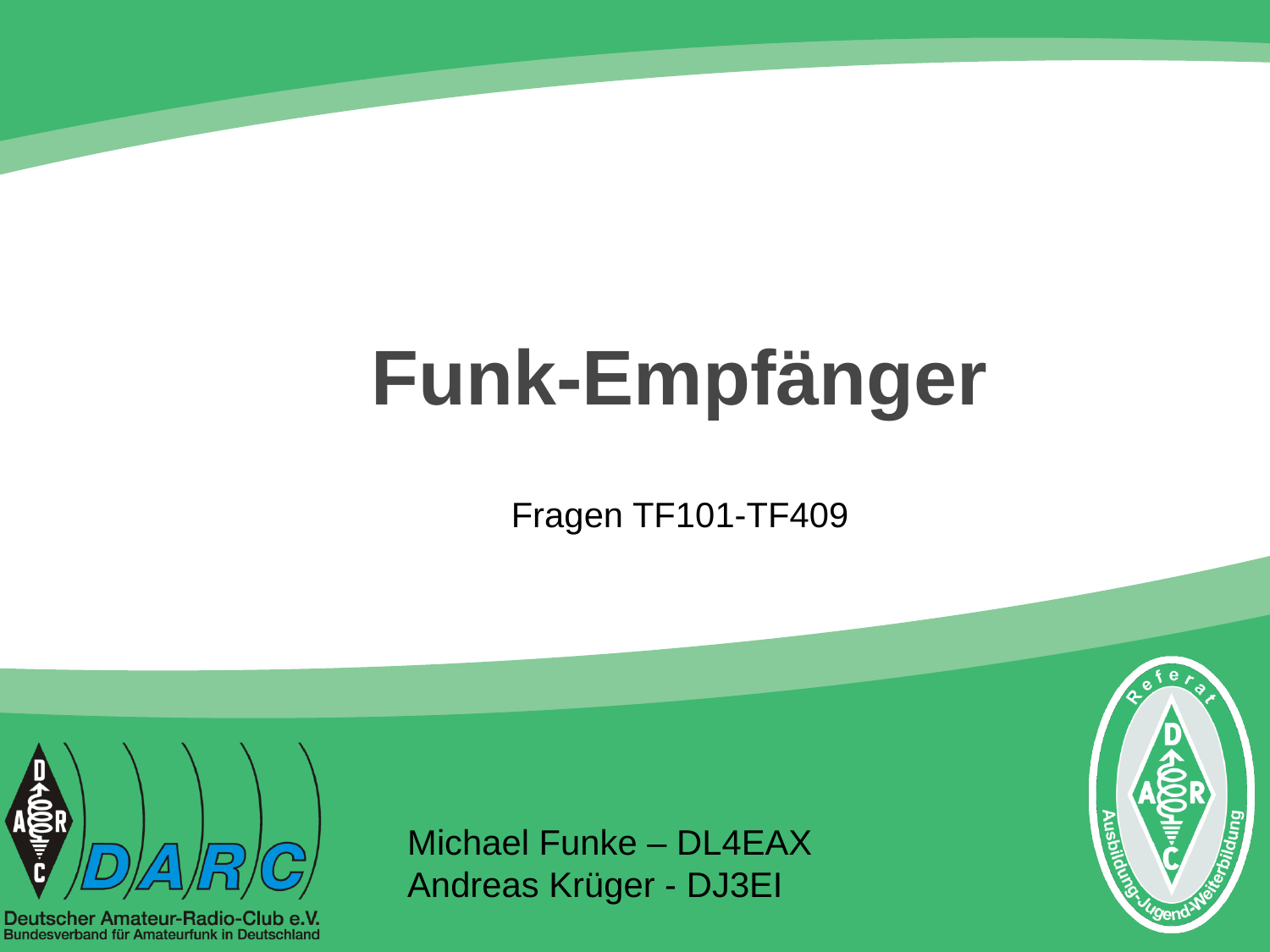

Funk-Empfänger
Fragen TF101-TF409
Michael Funke – DL4EAX
Andreas Krüger - DJ3EI